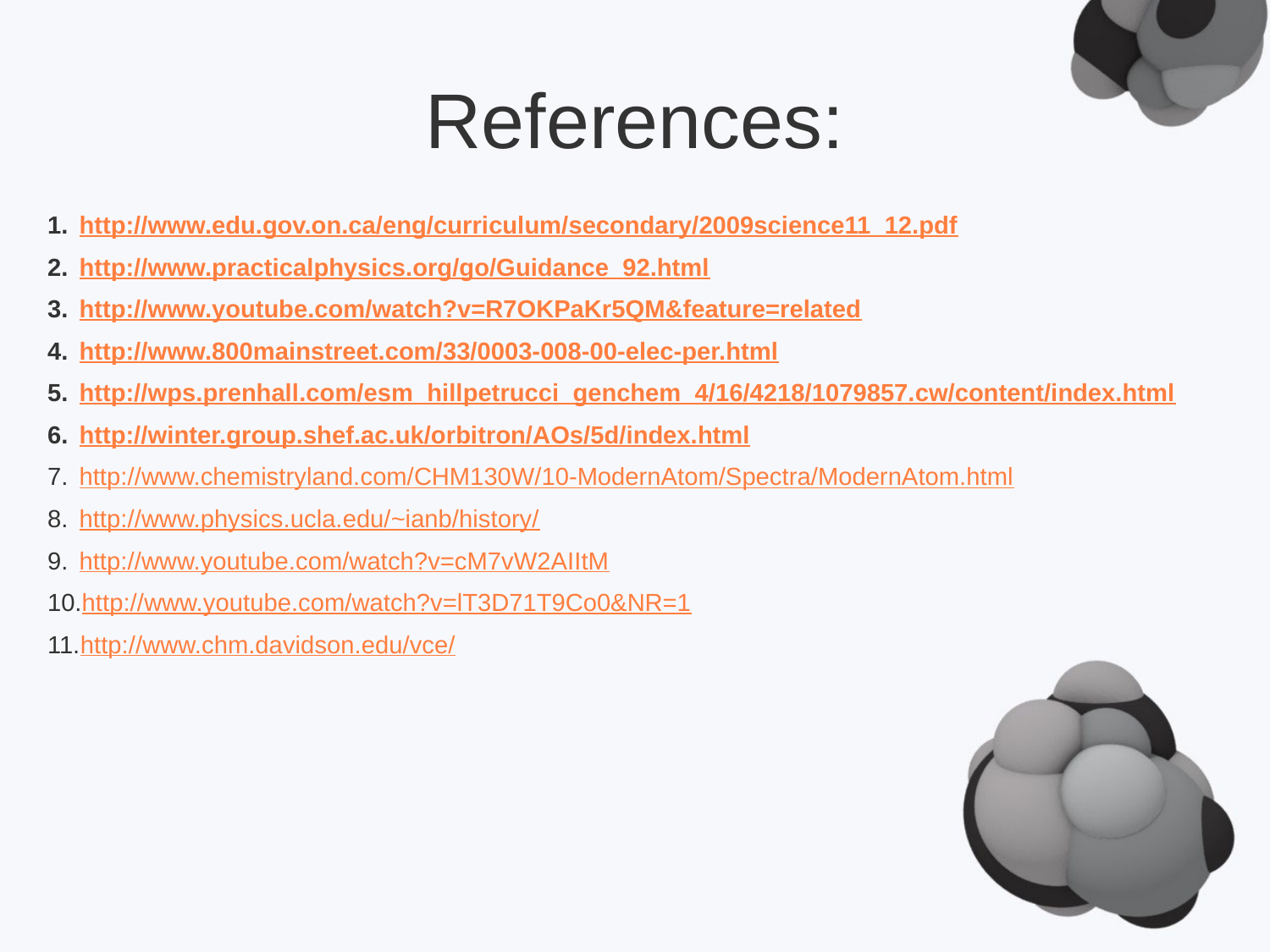

# References:

http://www.edu.gov.on.ca/eng/curriculum/secondary/2009science11_12.pdf
http://www.practicalphysics.org/go/Guidance_92.html
http://www.youtube.com/watch?v=R7OKPaKr5QM&feature=related
http://www.800mainstreet.com/33/0003-008-00-elec-per.html
http://wps.prenhall.com/esm_hillpetrucci_genchem_4/16/4218/1079857.cw/content/index.html
http://winter.group.shef.ac.uk/orbitron/AOs/5d/index.html
http://www.chemistryland.com/CHM130W/10-ModernAtom/Spectra/ModernAtom.html
http://www.physics.ucla.edu/~ianb/history/
http://www.youtube.com/watch?v=cM7vW2AIItM
http://www.youtube.com/watch?v=lT3D71T9Co0&NR=1
http://www.chm.davidson.edu/vce/